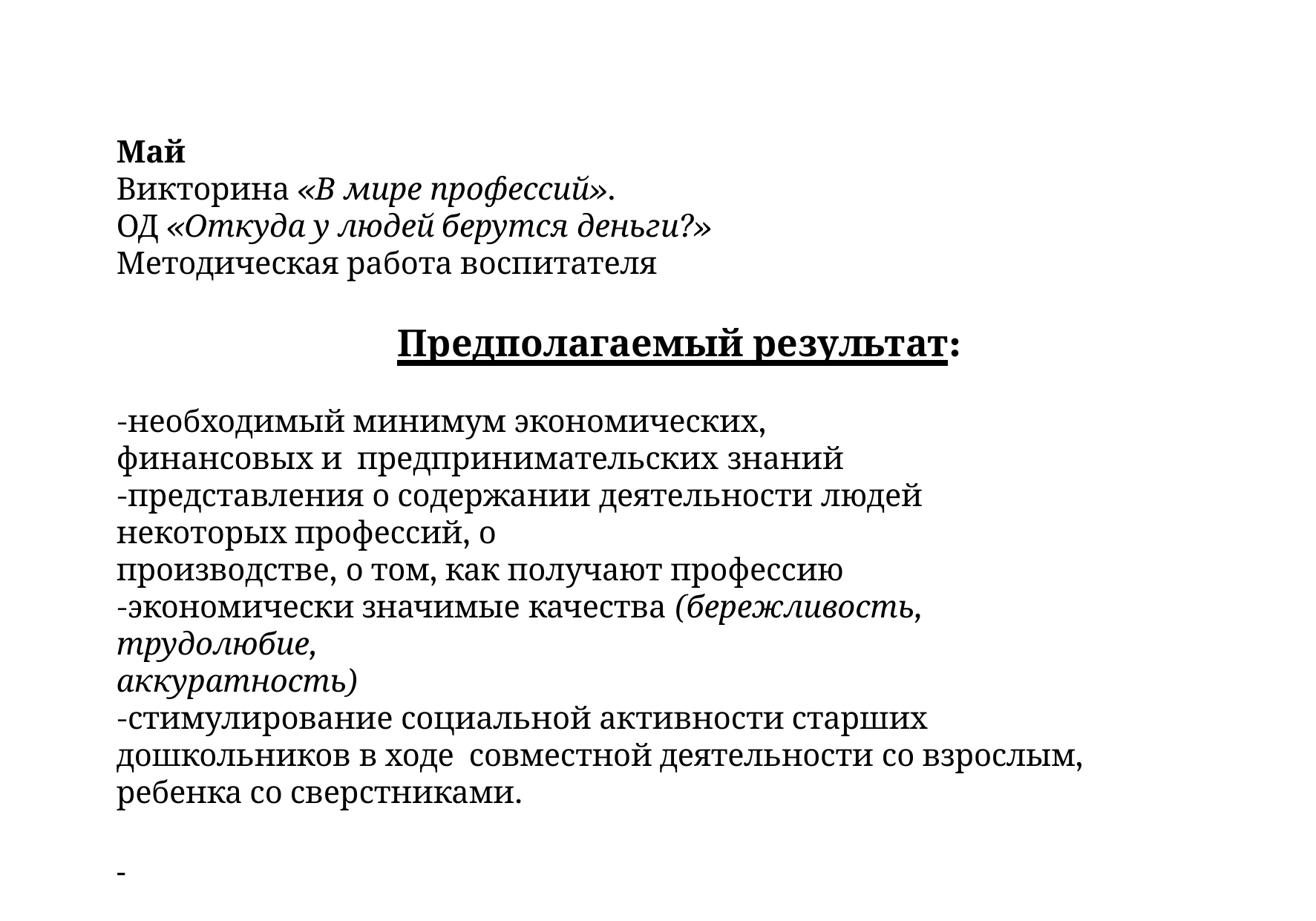

Май
Викторина «В мире профессий».
ОД «Откуда у людей берутся деньги?»
Методическая работа воспитателя

Предполагаемый результат:
-необходимый минимум экономических, финансовых и  предпринимательских знаний
-представления о содержании деятельности людей некоторых профессий, о
производстве, о том, как получают профессию
-экономически значимые качества (бережливость, трудолюбие,
аккуратность)
-стимулирование социальной активности старших дошкольников в ходе  совместной деятельности со взрослым, ребенка со сверстниками.
-